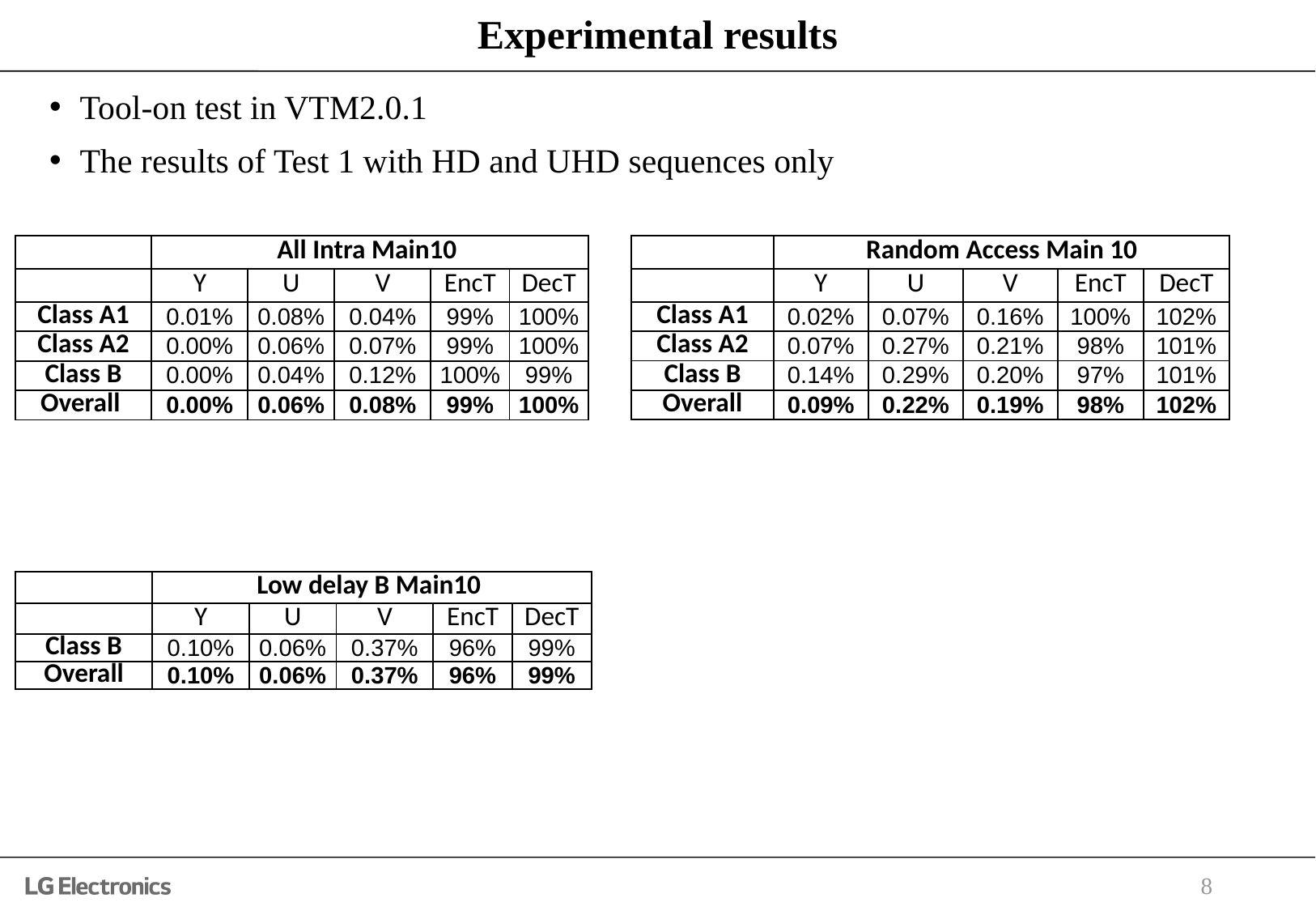

# Experimental results
Tool-on test in VTM2.0.1
The results of Test 1 with HD and UHD sequences only

|  | All Intra Main10 |  |  |  |  |
| --- | --- | --- | --- | --- | --- |
|  | Y | U | V | EncT | DecT |
| Class A1 | 0.01% | 0.08% | 0.04% | 99% | 100% |
| Class A2 | 0.00% | 0.06% | 0.07% | 99% | 100% |
| Class B | 0.00% | 0.04% | 0.12% | 100% | 99% |
| Overall | 0.00% | 0.06% | 0.08% | 99% | 100% |
|  | Random Access Main 10 |  |  |  |  |
| --- | --- | --- | --- | --- | --- |
|  | Y | U | V | EncT | DecT |
| Class A1 | 0.02% | 0.07% | 0.16% | 100% | 102% |
| Class A2 | 0.07% | 0.27% | 0.21% | 98% | 101% |
| Class B | 0.14% | 0.29% | 0.20% | 97% | 101% |
| Overall | 0.09% | 0.22% | 0.19% | 98% | 102% |
|  | Low delay B Main10 |  |  |  |  |
| --- | --- | --- | --- | --- | --- |
|  | Y | U | V | EncT | DecT |
| Class B | 0.10% | 0.06% | 0.37% | 96% | 99% |
| Overall | 0.10% | 0.06% | 0.37% | 96% | 99% |
8